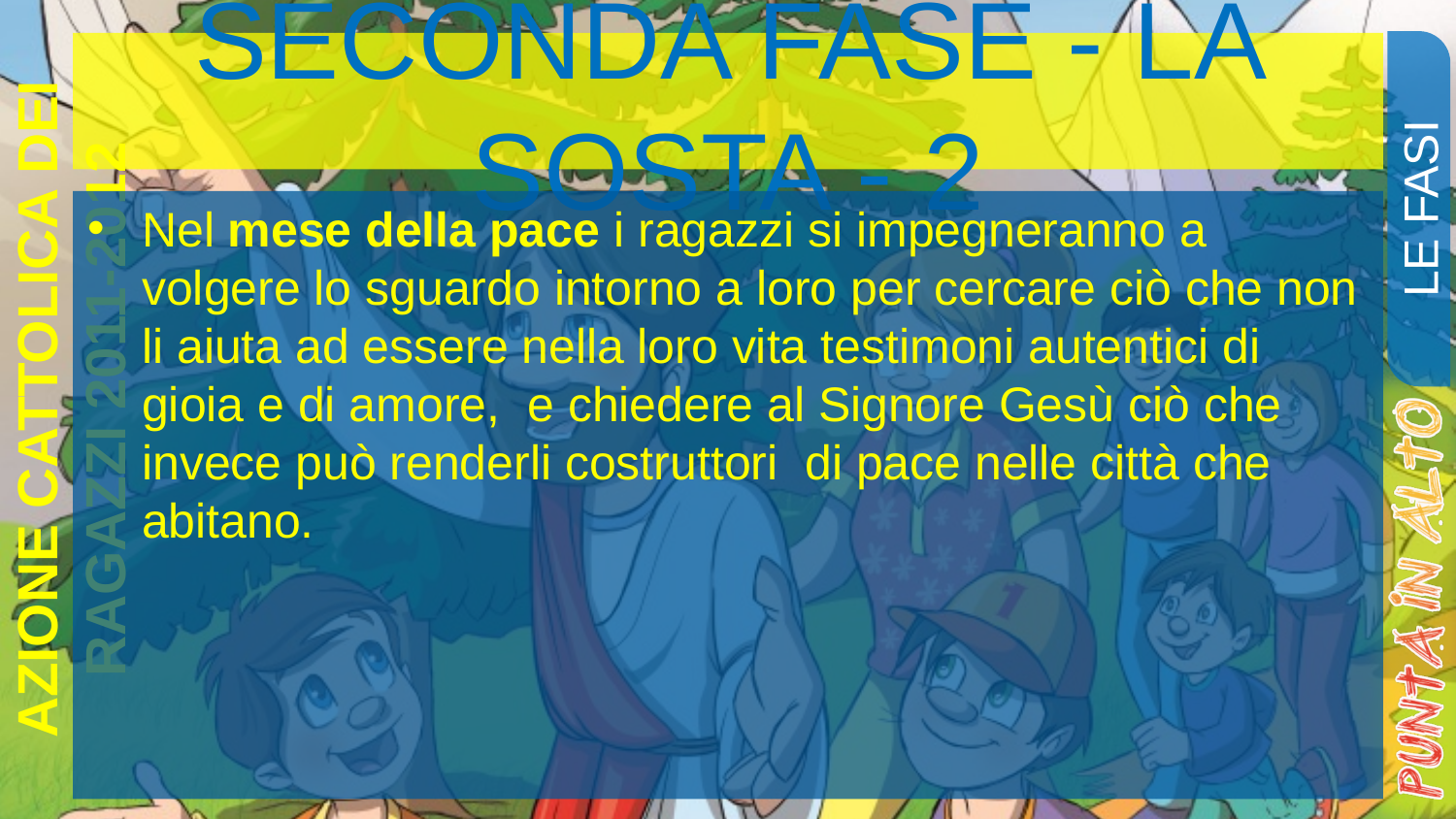

# SECONDA FASE - LA SOSTA - 2
LE FASI
Nel mese della pace i ragazzi si impegneranno a volgere lo sguardo intorno a loro per cercare ciò che non li aiuta ad essere nella loro vita testimoni autentici di gioia e di amore,  e chiedere al Signore Gesù ciò che invece può renderli costruttori  di pace nelle città che abitano.